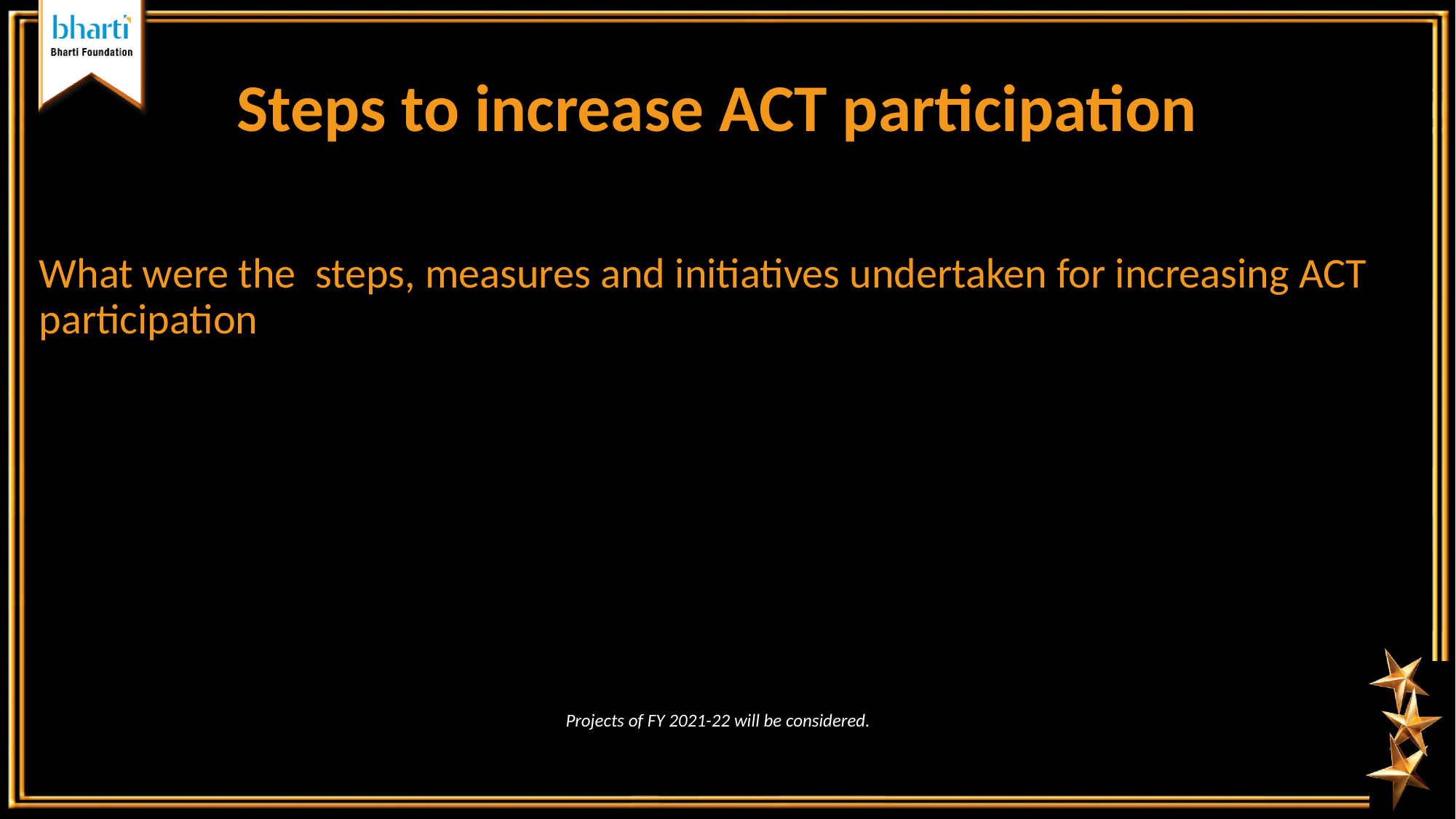

Steps to increase ACT participation
What were the  steps, measures and initiatives undertaken for increasing ACT participation

Projects of FY 2021-22 will be considered.